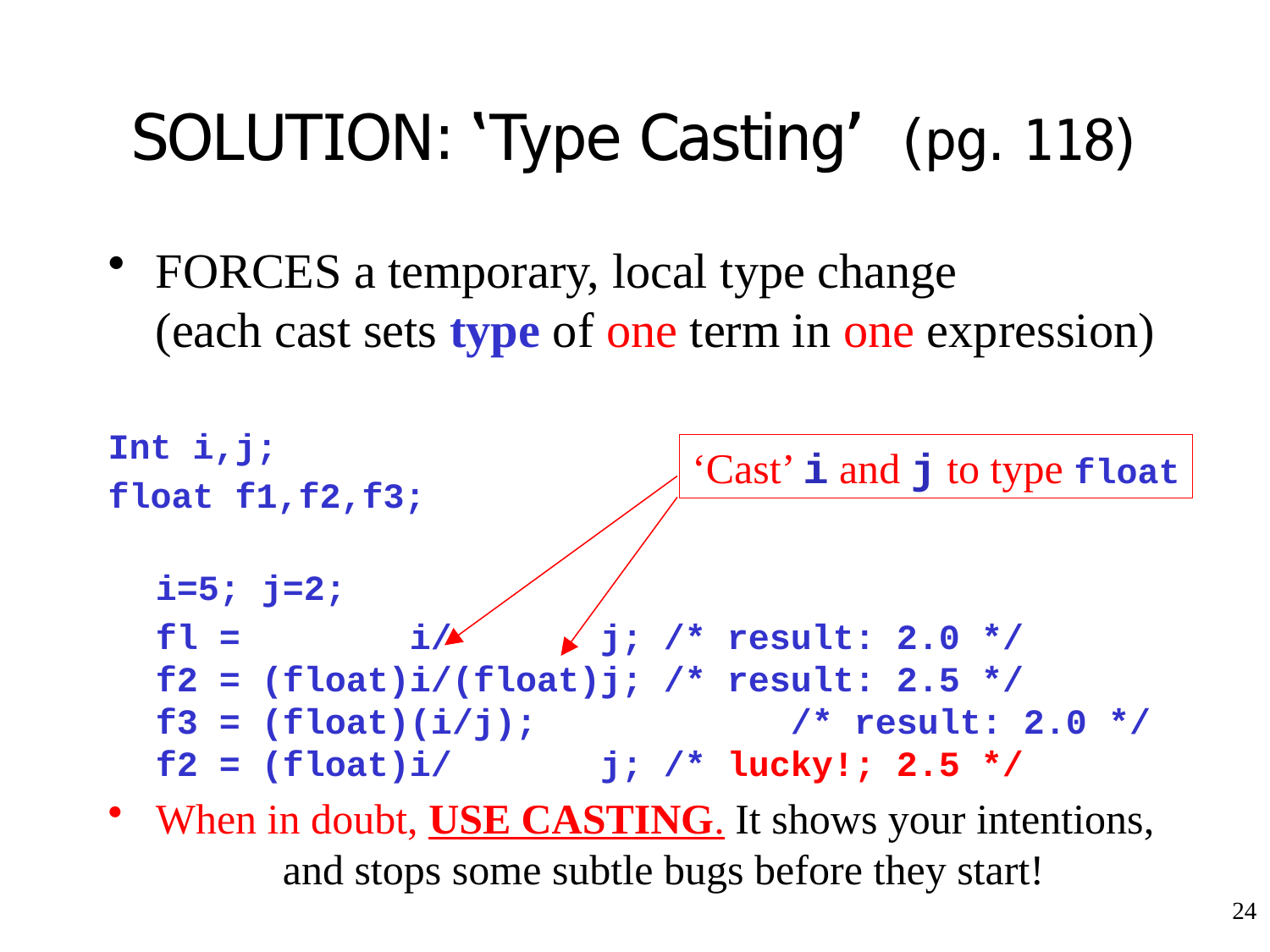

# SOLUTION: ‘Type Casting’  (pg. 118)
FORCES a temporary, local type change
(each cast sets type of one term in one expression)
Int i,j;
float f1,f2,f3;
i=5; j=2;
	fl =        i/       j;	/* result: 2.0 */
f2 = (float)i/(float)j;	/* result: 2.5 */
f3 = (float)(i/j);		/* result: 2.0 */
f2 = (float)i/       j;	/* lucky!; 2.5 */
When in doubt, USE CASTING. It shows your intentions,
	and stops some subtle bugs before they start!
‘Cast’ i and j to type float

24